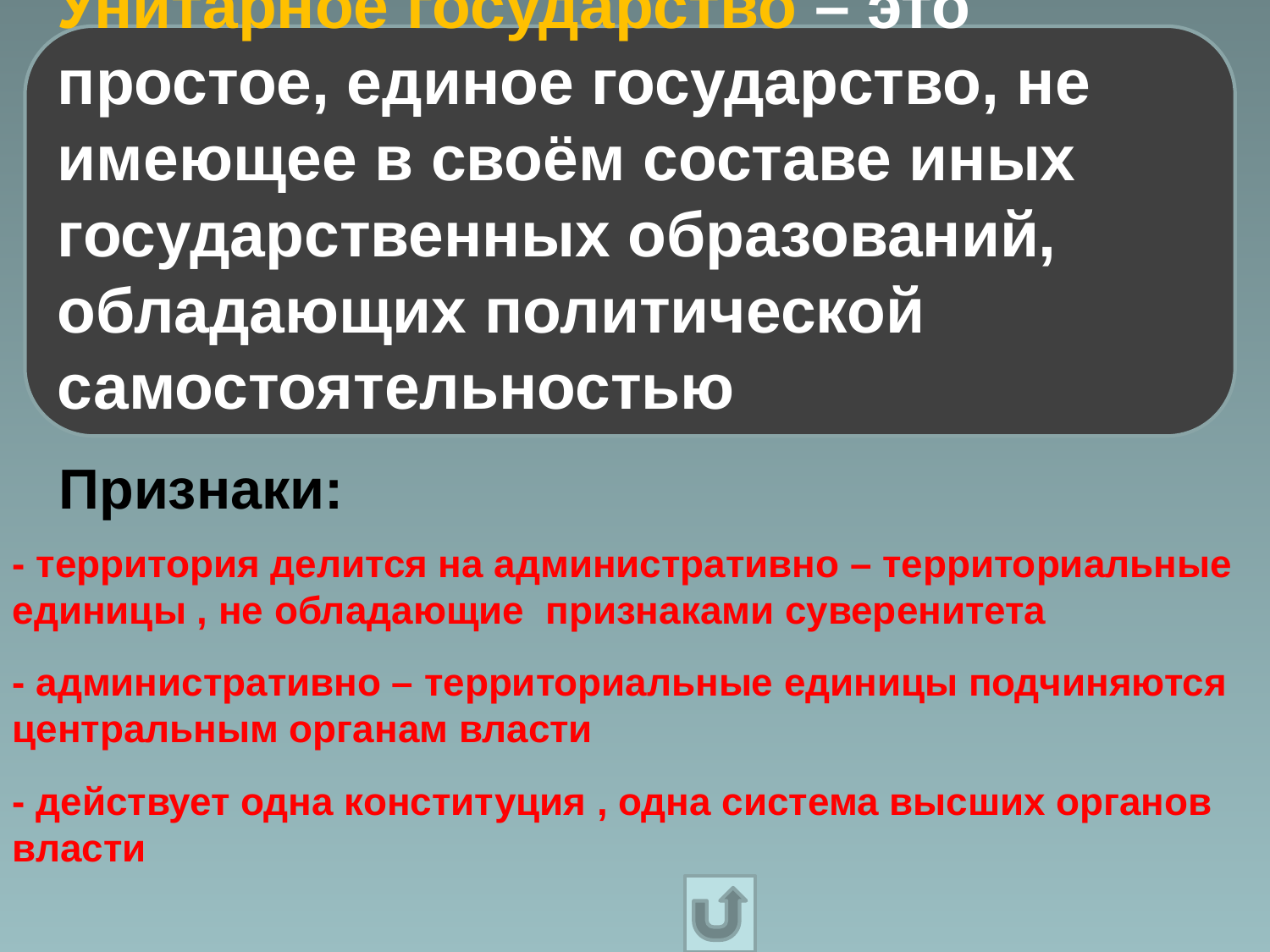

Унитарное государство – это простое, единое государство, не имеющее в своём составе иных государственных образований, обладающих политической самостоятельностью

Признаки:
- территория делится на административно – территориальные единицы , не обладающие  признаками суверенитета

- административно – территориальные единицы подчиняются центральным органам власти

- действует одна конституция , одна система высших органов власти